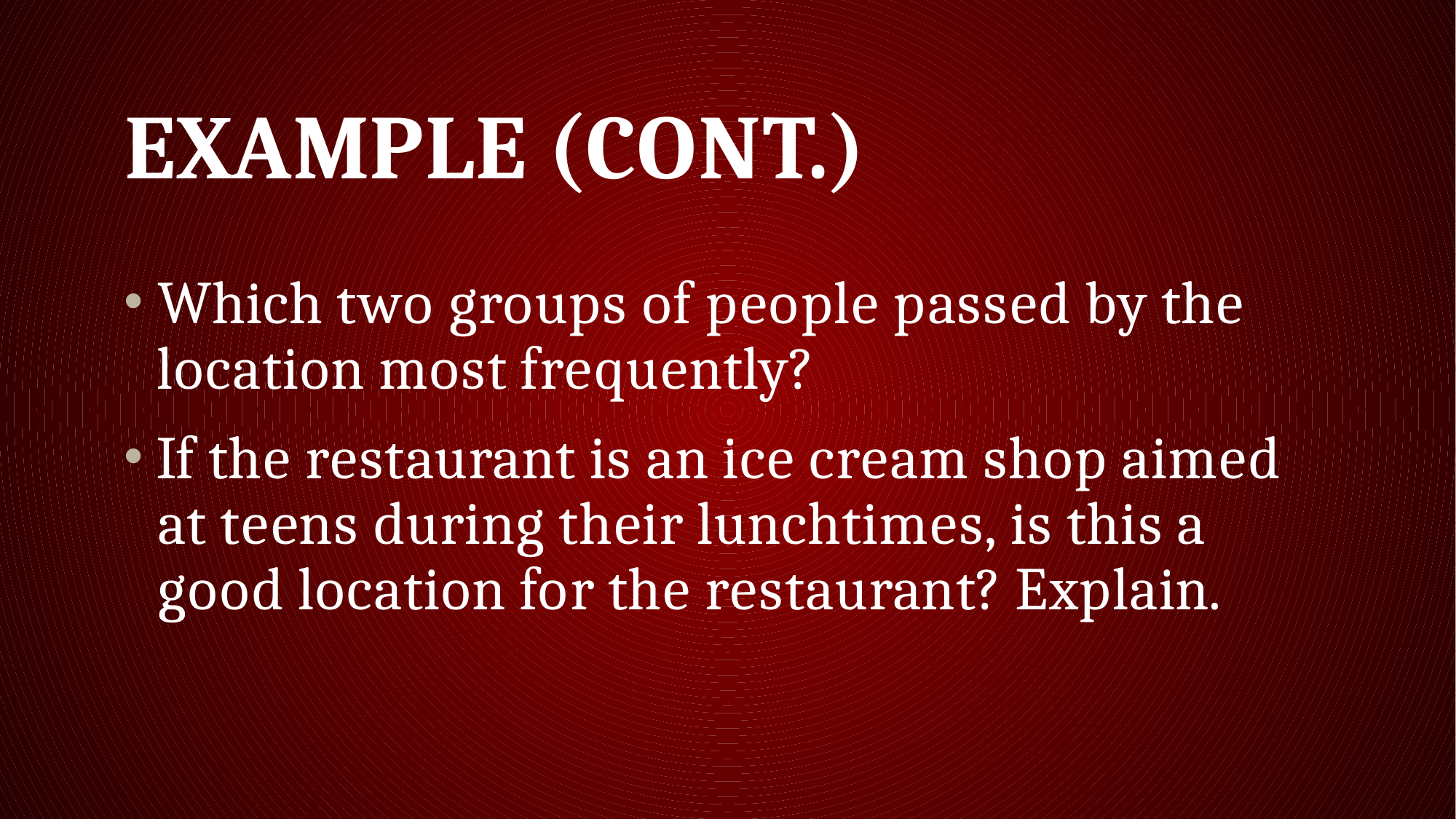

# Example (Cont.)
Which two groups of people passed by the location most frequently?
If the restaurant is an ice cream shop aimed at teens during their lunchtimes, is this a good location for the restaurant? Explain.